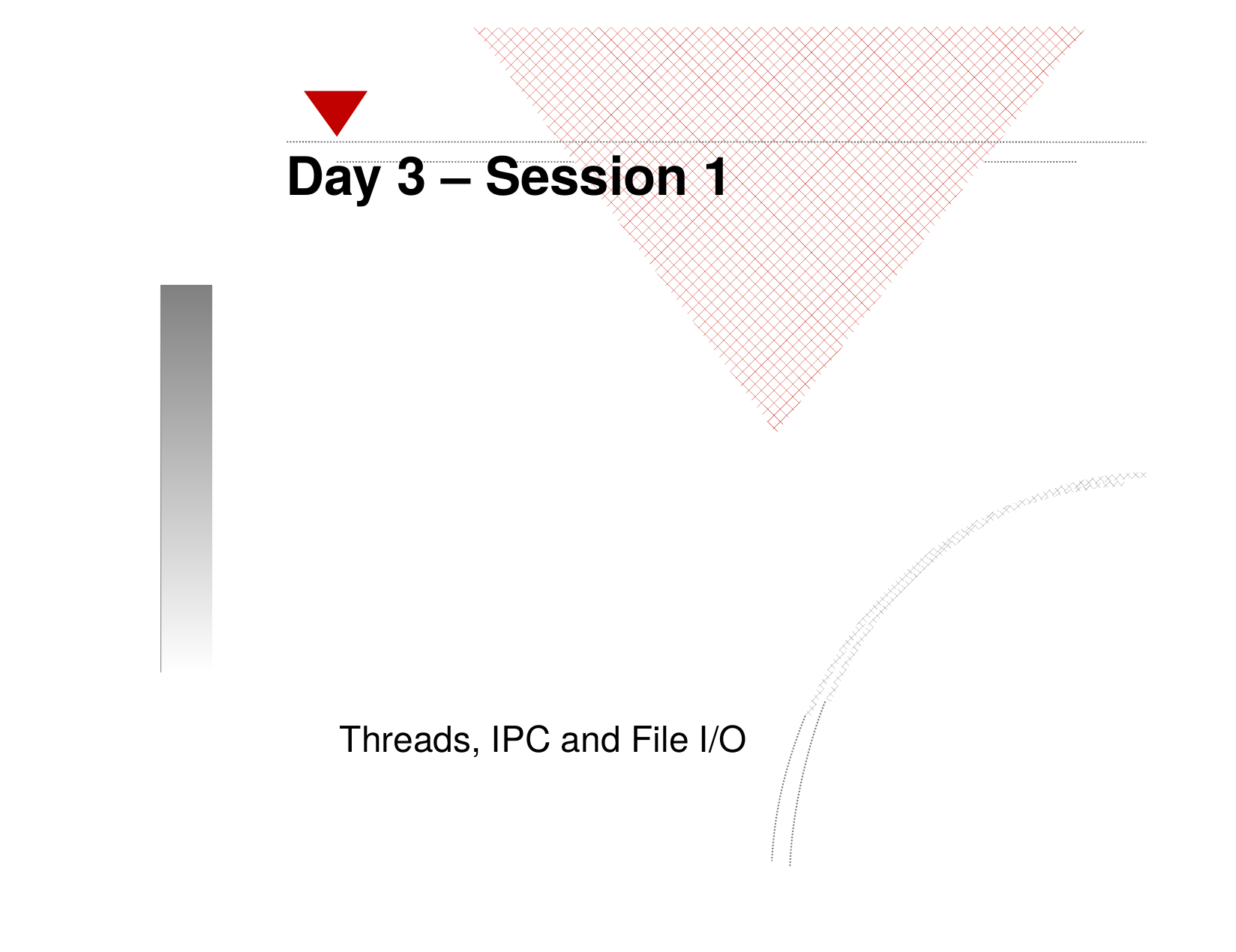

Day 3 – Session 1

Threads, IPC and File I/O